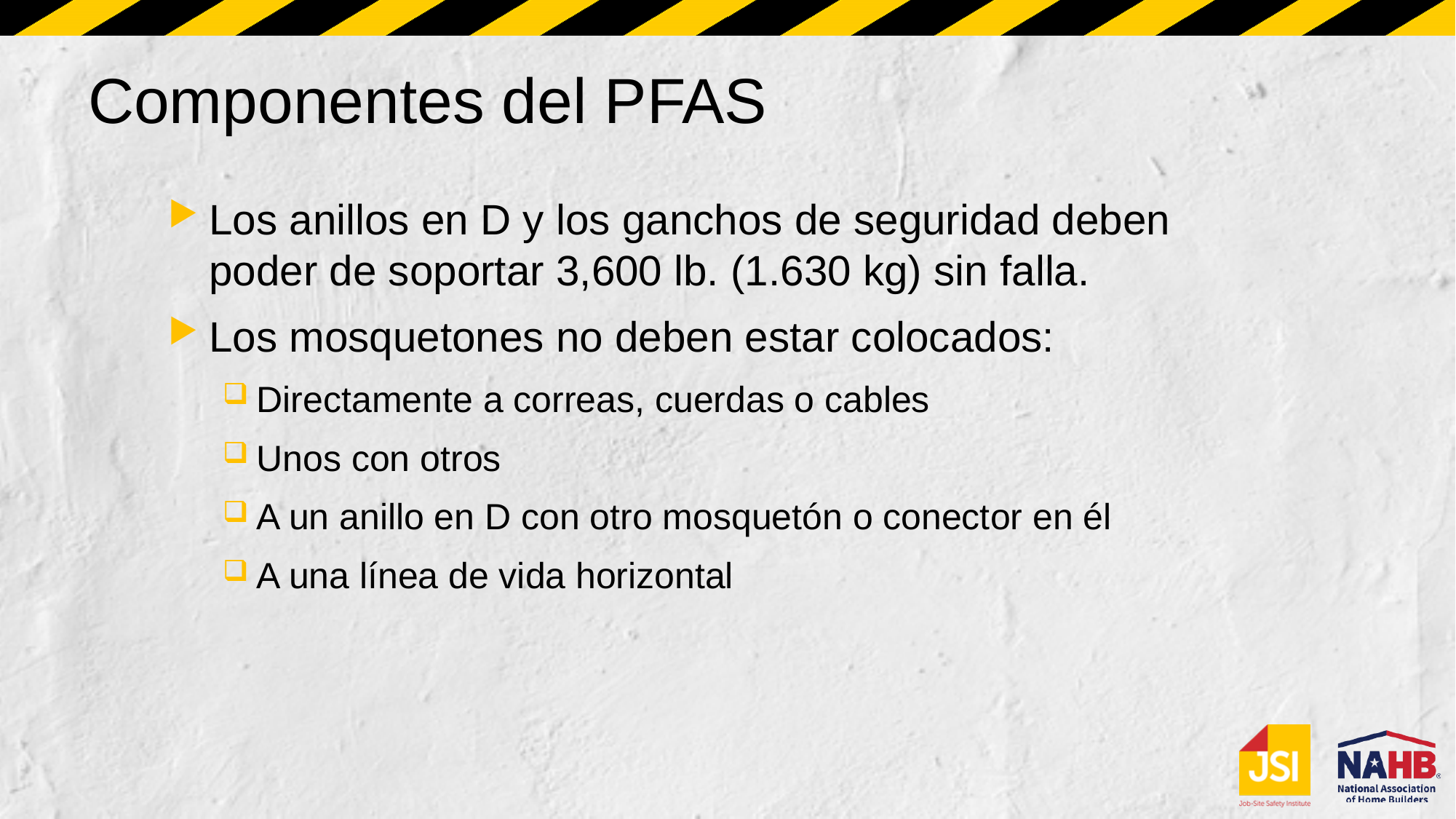

# Componentes del PFAS
Los anillos en D y los ganchos de seguridad deben poder de soportar 3,600 lb. (1.630 kg) sin falla.
Los mosquetones no deben estar colocados:
Directamente a correas, cuerdas o cables
Unos con otros
A un anillo en D con otro mosquetón o conector en él
A una línea de vida horizontal